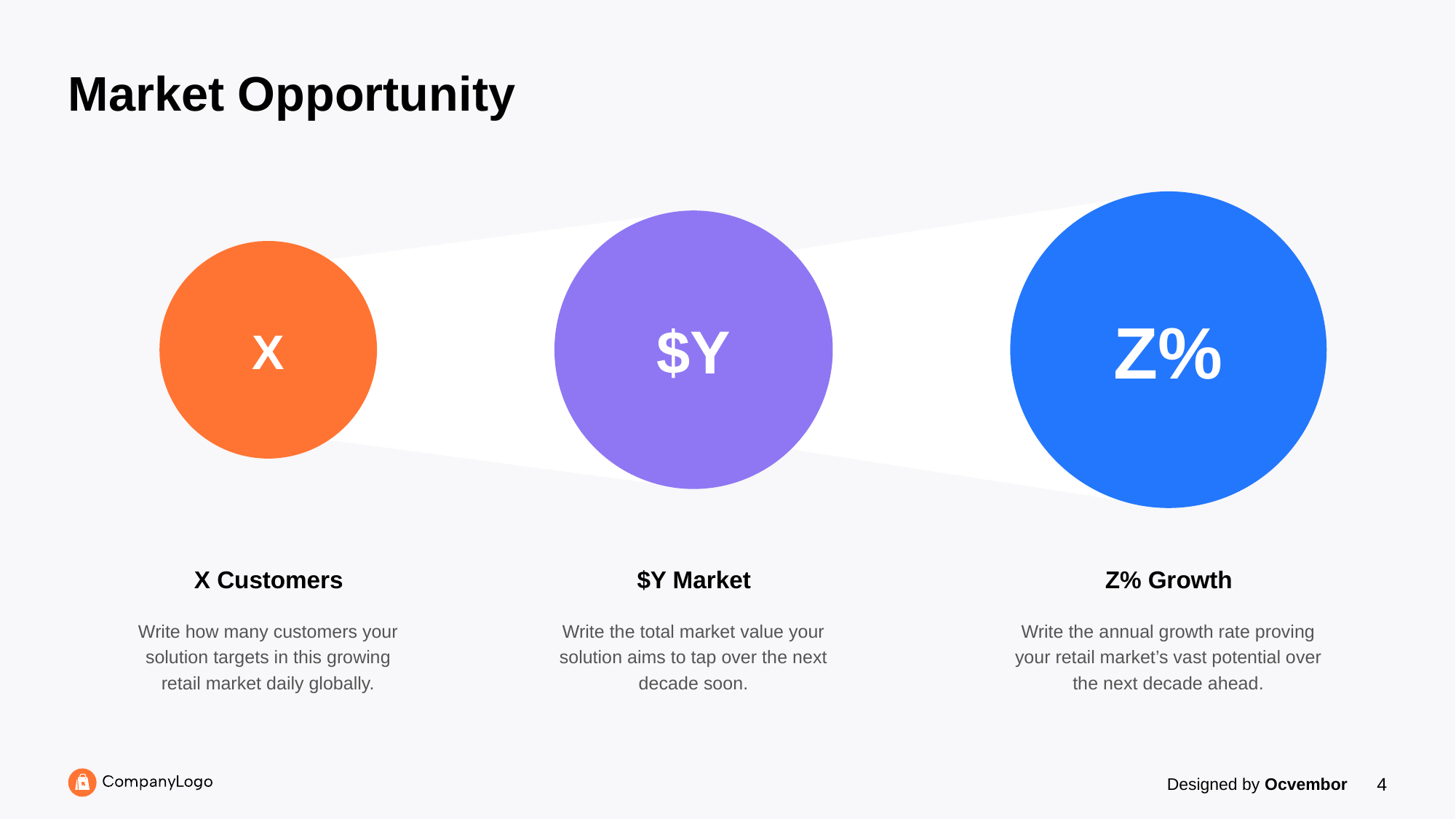

# Market Opportunity

Z%
$Y
X
X Customers
$Y Market
Z% Growth
Write how many customers your solution targets in this growing retail market daily globally.
Write the total market value your solution aims to tap over the next decade soon.
Write the annual growth rate proving your retail market’s vast potential over the next decade ahead.